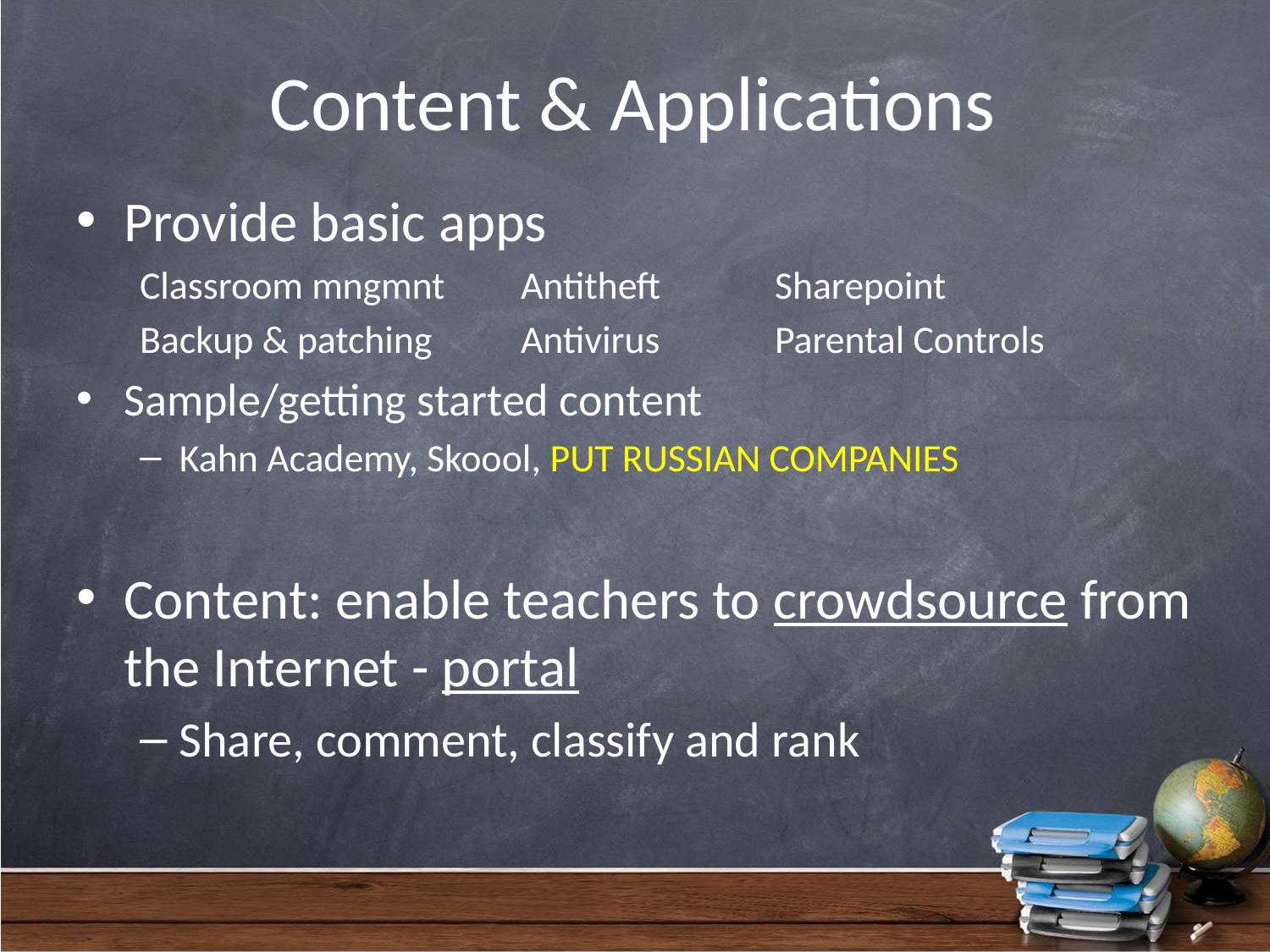

# Content & Applications
Provide basic apps
Classroom mngmnt	Antitheft	Sharepoint
Backup & patching	Antivirus 	Parental Controls
Sample/getting started content
Kahn Academy, Skoool, PUT RUSSIAN COMPANIES

Content: enable teachers to crowdsource from the Internet - portal
Share, comment, classify and rank